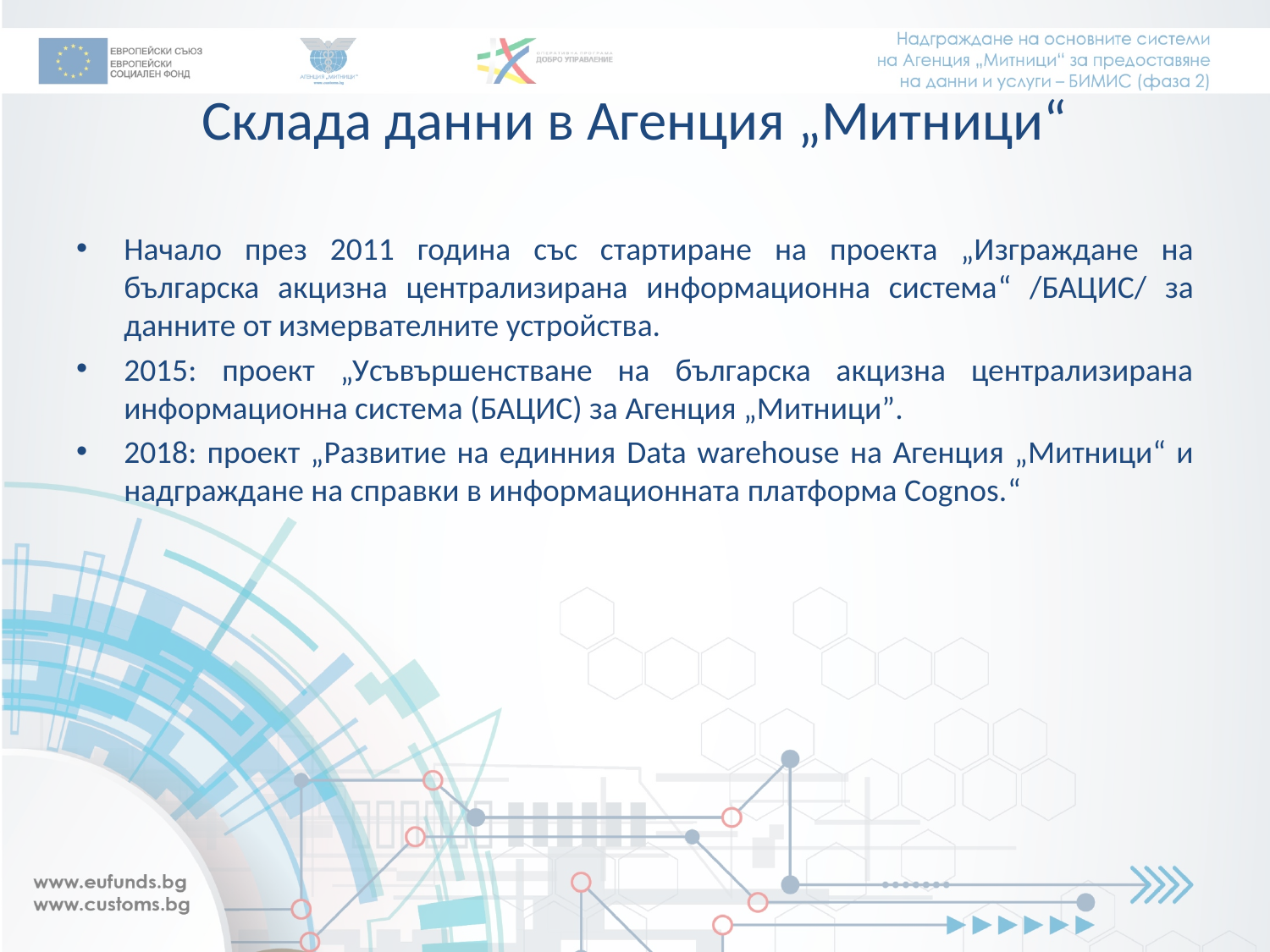

# Склада данни в Агенция „Митници“
Начало през 2011 година със стартиране на проекта „Изграждане на българска акцизна централизирана информационна система“ /БАЦИС/ за данните от измервателните устройства.
2015: проект „Усъвършенстване на българска акцизна централизирана информационна система (БАЦИС) за Агенция „Митници”.
2018: проект „Развитие на единния Data warehouse на Агенция „Митници“ и надграждане на справки в информационната платформа Cognos.“